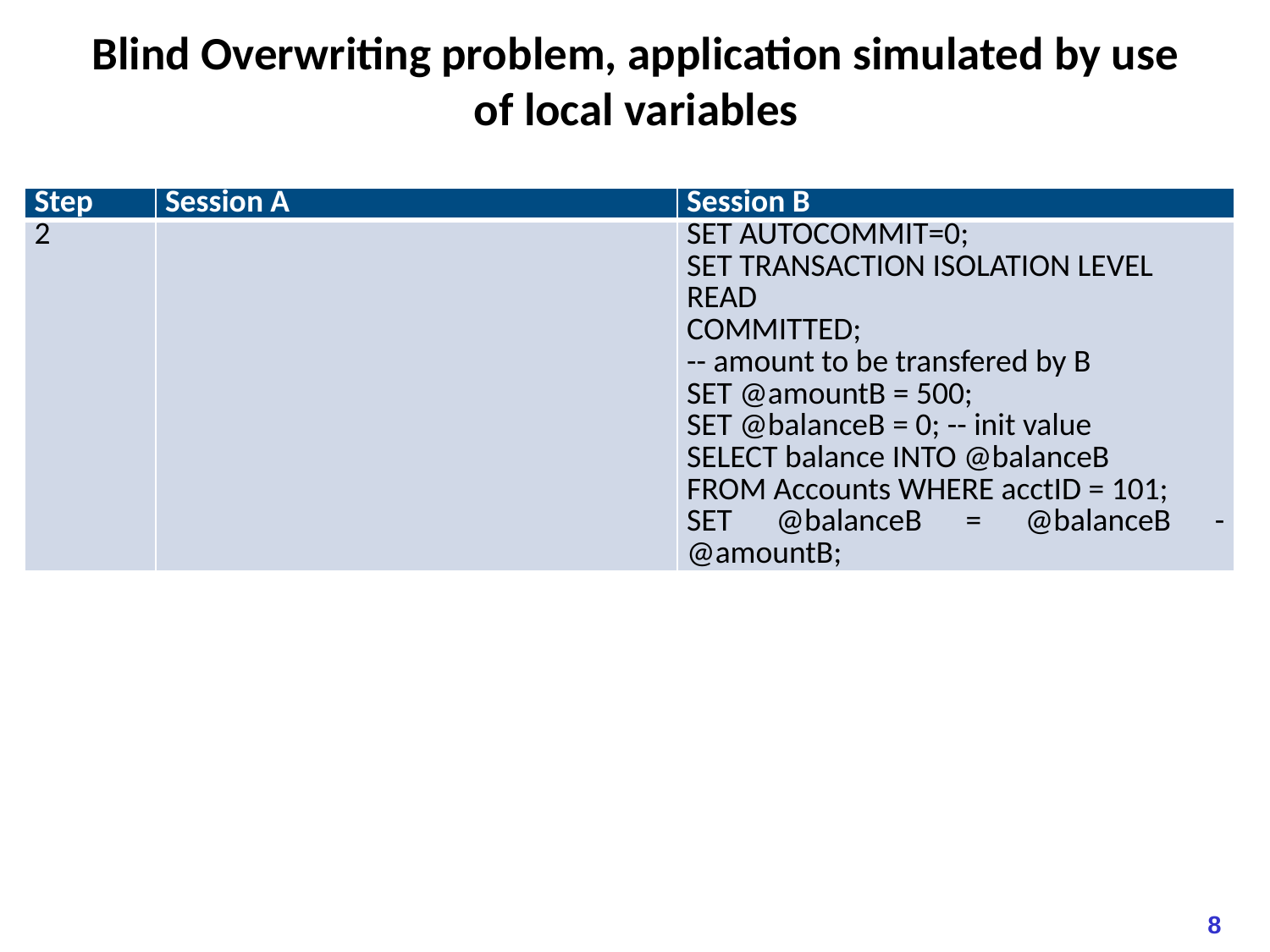

# Blind Overwriting problem, application simulated by use of local variables
| Step | Session A | Session B |
| --- | --- | --- |
| 2 |  | SET AUTOCOMMIT=0; SET TRANSACTION ISOLATION LEVEL READ COMMITTED; -- amount to be transfered by B SET @amountB = 500; SET @balanceB = 0; -- init value SELECT balance INTO @balanceB FROM Accounts WHERE acctID = 101; SET @balanceB = @balanceB - @amountB; |
8